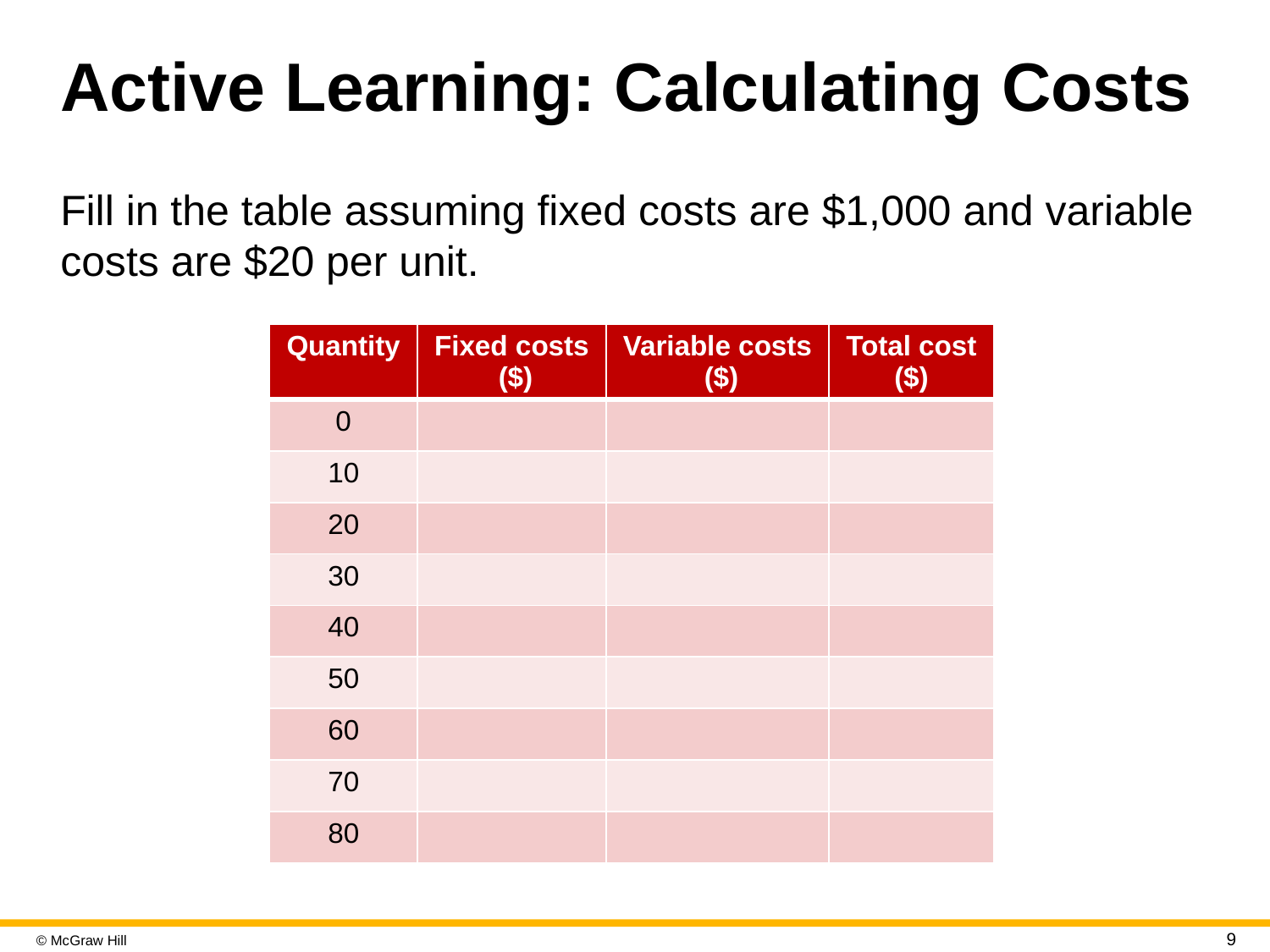

# Active Learning: Calculating Costs
Fill in the table assuming fixed costs are $1,000 and variable costs are $20 per unit.
| Quantity | Fixed costs ($) | Variable costs ($) | Total cost ($) |
| --- | --- | --- | --- |
| 0 |  |  |  |
| 10 |  |  |  |
| 20 |  |  |  |
| 30 |  |  |  |
| 40 |  |  |  |
| 50 |  |  |  |
| 60 |  |  |  |
| 70 |  |  |  |
| 80 |  |  |  |